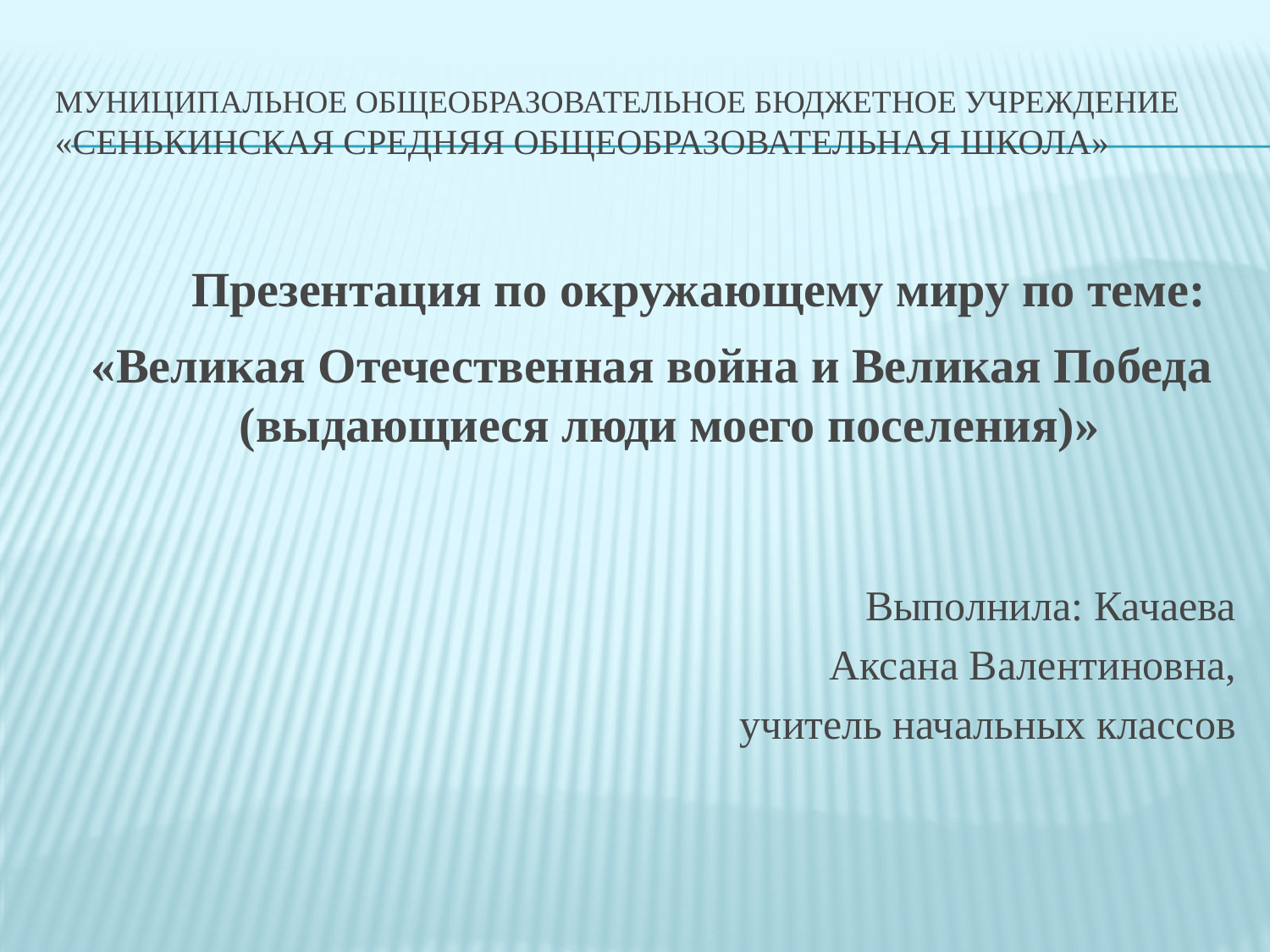

# Муниципальное общеобразовательное бюджетное учреждение «Сенькинская средняя общеобразовательная школа»
     Презентация по окружающему миру по теме:
 «Великая Отечественная война и Великая Победа (выдающиеся люди моего поселения)»

Выполнила: Качаева
 Аксана Валентиновна,
 учитель начальных классов